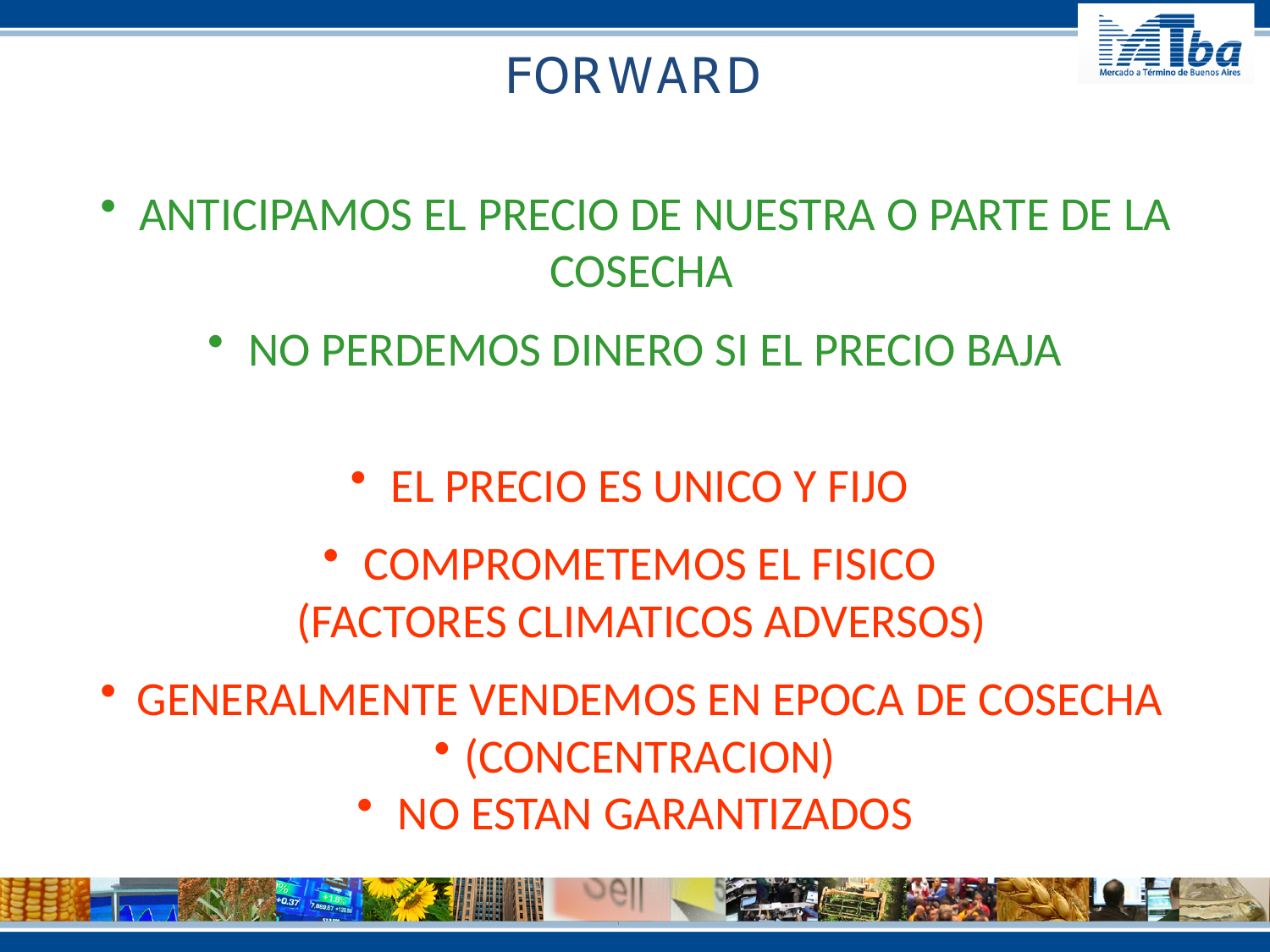

FORWARD
 ANTICIPAMOS EL PRECIO DE NUESTRA O PARTE DE LA COSECHA

 NO PERDEMOS DINERO SI EL PRECIO BAJA
 EL PRECIO ES UNICO Y FIJO

 COMPROMETEMOS EL FISICO
(FACTORES CLIMATICOS ADVERSOS)

 GENERALMENTE VENDEMOS EN EPOCA DE COSECHA
(CONCENTRACION)
 NO ESTAN GARANTIZADOS